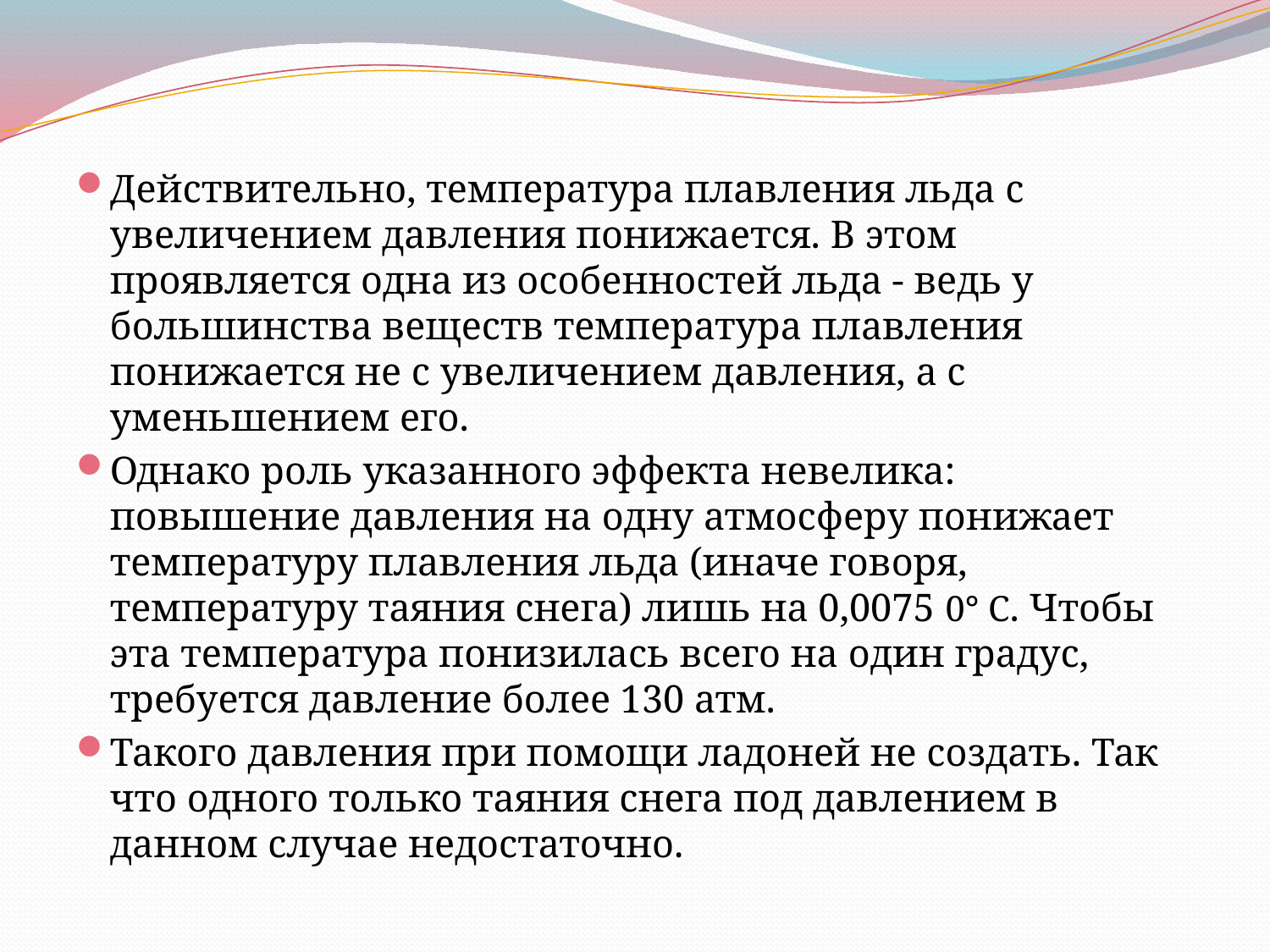

Действительно, температура плавления льда с увеличением давления понижается. В этом проявляется одна из особенностей льда - ведь у большинства веществ температура плавления понижается не с увеличением давления, а с уменьшением его.
Однако роль указанного эффекта невелика: повышение давления на одну атмосферу понижает температуру плавления льда (иначе говоря, температуру таяния снега) лишь на 0,0075 0° С. Чтобы эта температура понизилась всего на один градус, требуется давление более 130 атм.
Такого давления при помощи ладоней не создать. Так что одного только таяния снега под давлением в данном случае недостаточно.